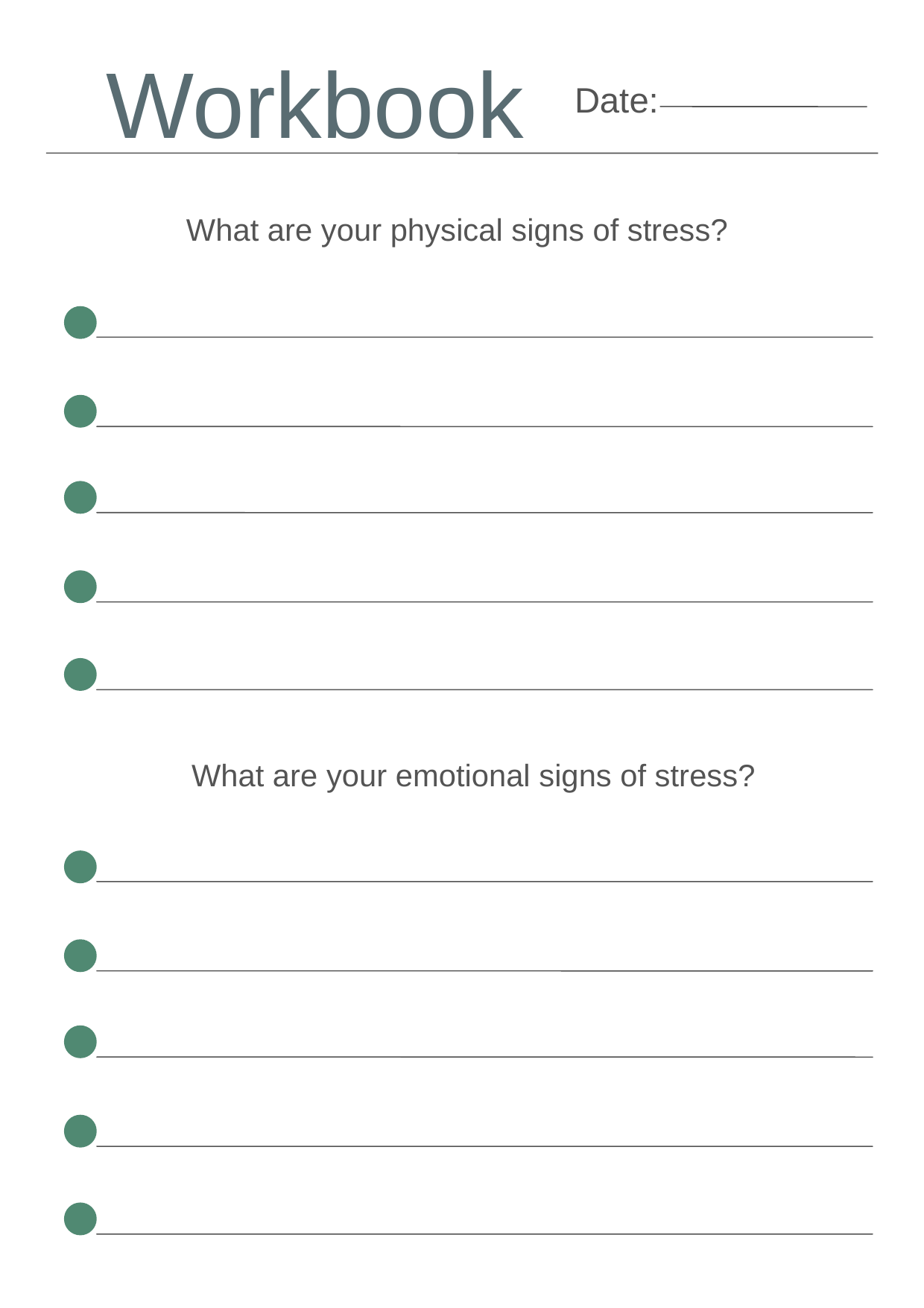

Workbook
Date:

What are your physical signs of stress?

What are your emotional signs of stress?